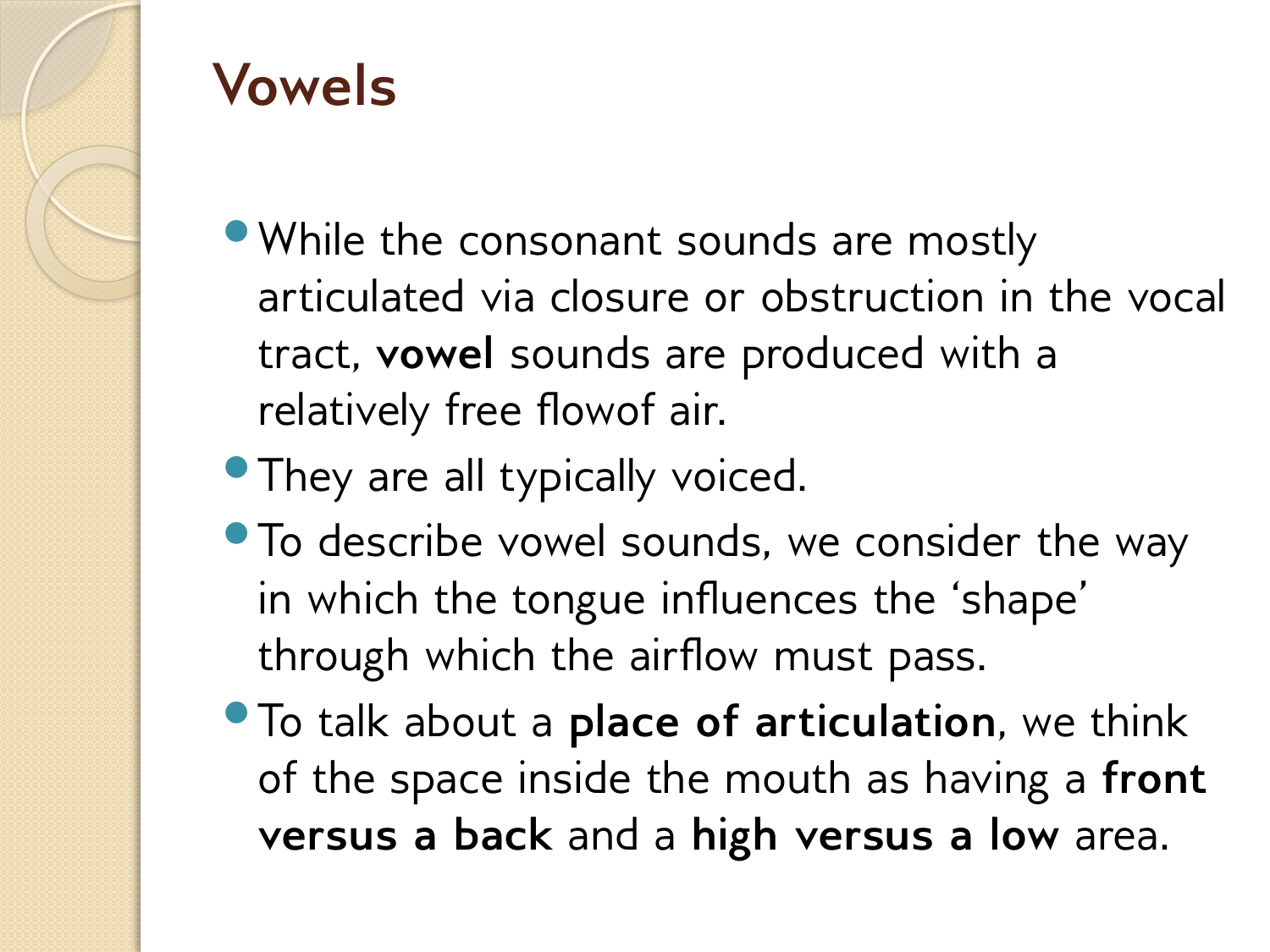

# Vowels
While the consonant sounds are mostly articulated via closure or obstruction in the vocal tract, vowel sounds are produced with a relatively free flowof air.
They are all typically voiced.
To describe vowel sounds, we consider the way in which the tongue influences the ‘shape’ through which the airflow must pass.
To talk about a place of articulation, we think of the space inside the mouth as having a front versus a back and a high versus a low area.